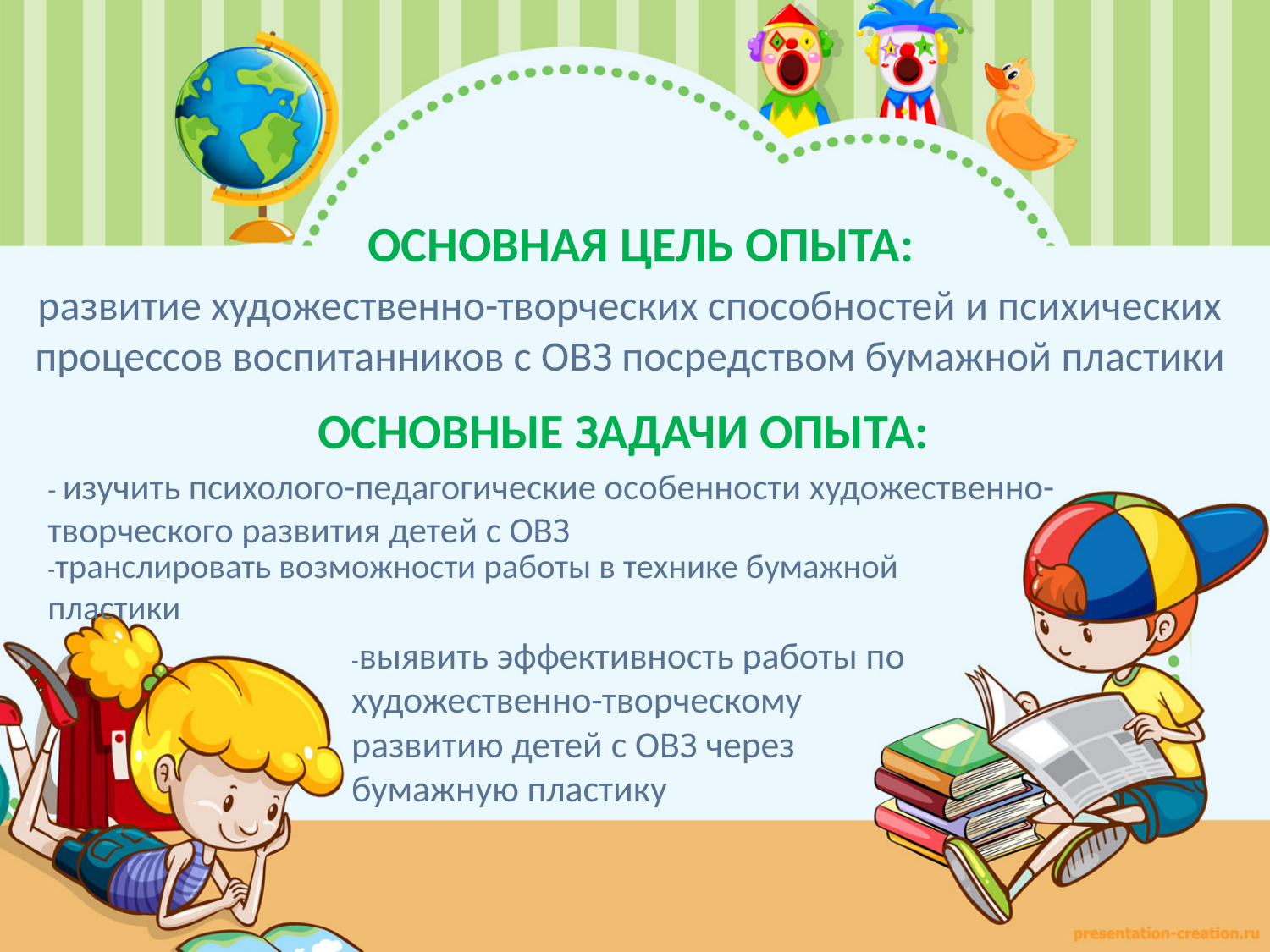

# Основная цель опыта:
развитие художественно-творческих способностей и психических процессов воспитанников с ОВЗ посредством бумажной пластики
Основные задачи опыта:
- изучить психолого-педагогические особенности художественно-творческого развития детей с ОВЗ
-транслировать возможности работы в технике бумажной пластики
-выявить эффективность работы по художественно-творческому развитию детей с ОВЗ через бумажную пластику